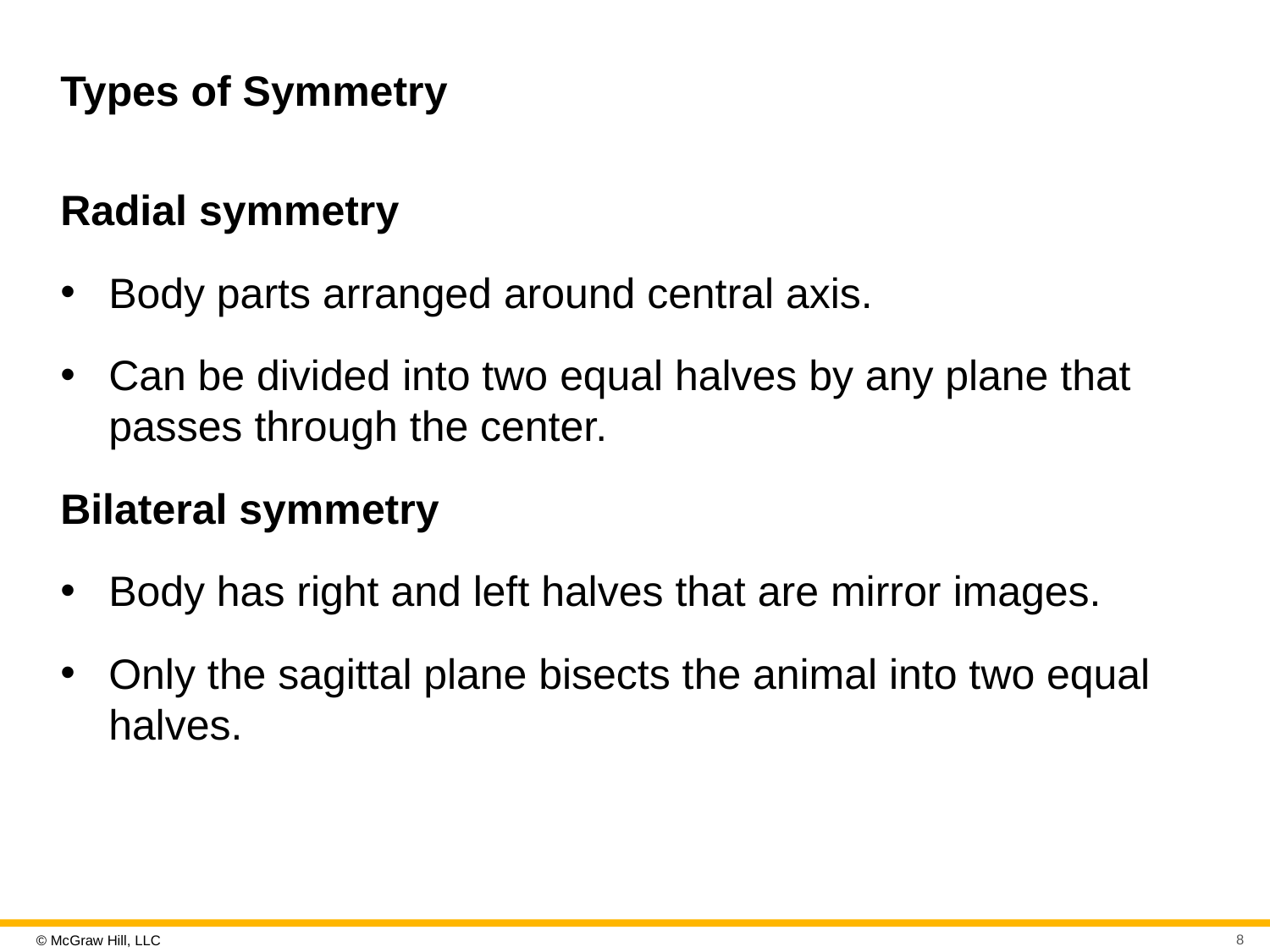

# Types of Symmetry
Radial symmetry
Body parts arranged around central axis.
Can be divided into two equal halves by any plane that passes through the center.
Bilateral symmetry
Body has right and left halves that are mirror images.
Only the sagittal plane bisects the animal into two equal halves.
8